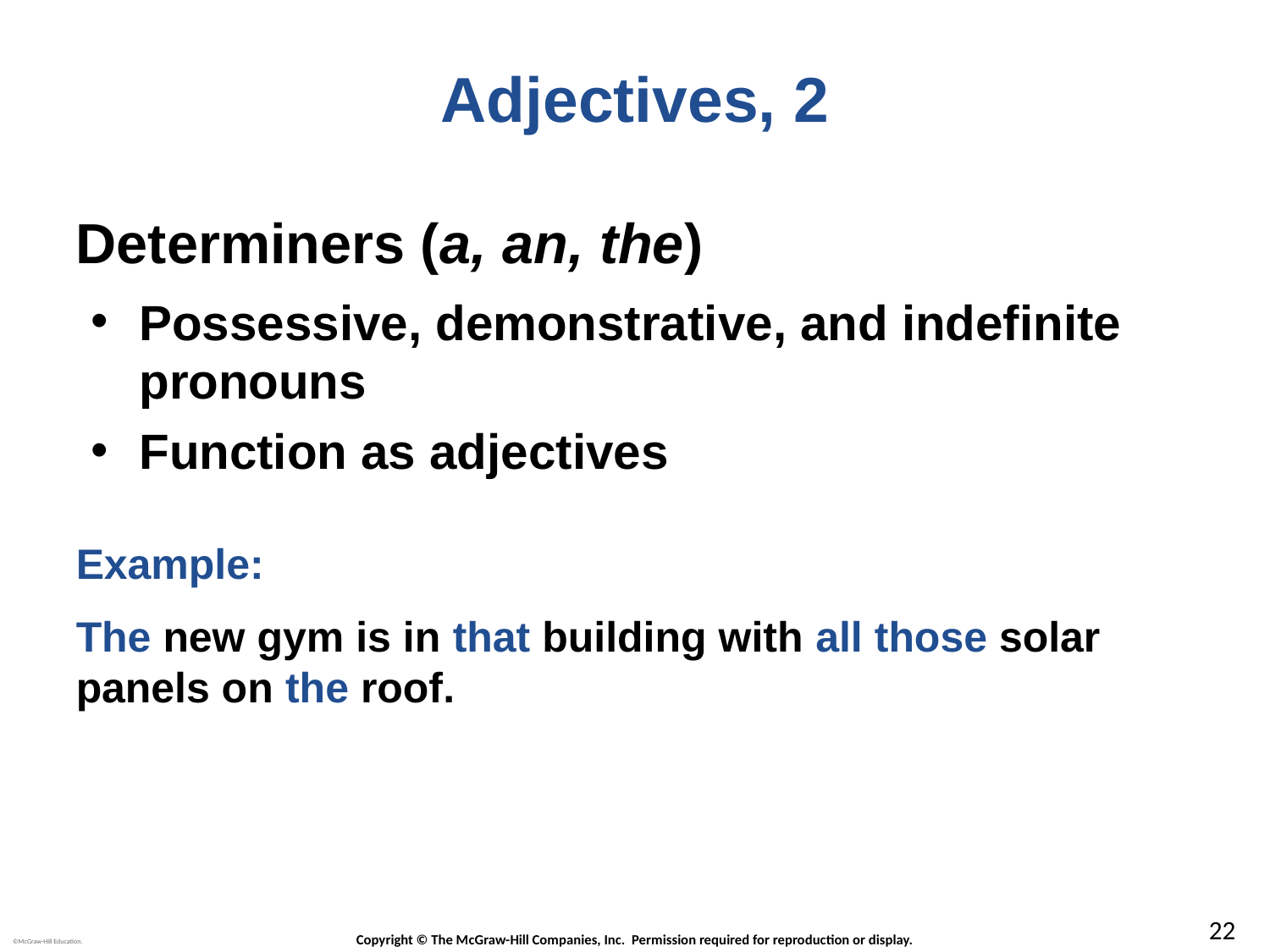

# Adjectives, 2
Determiners (a, an, the)
Possessive, demonstrative, and indefinite pronouns
Function as adjectives
Example:
The new gym is in that building with all those solar panels on the roof.